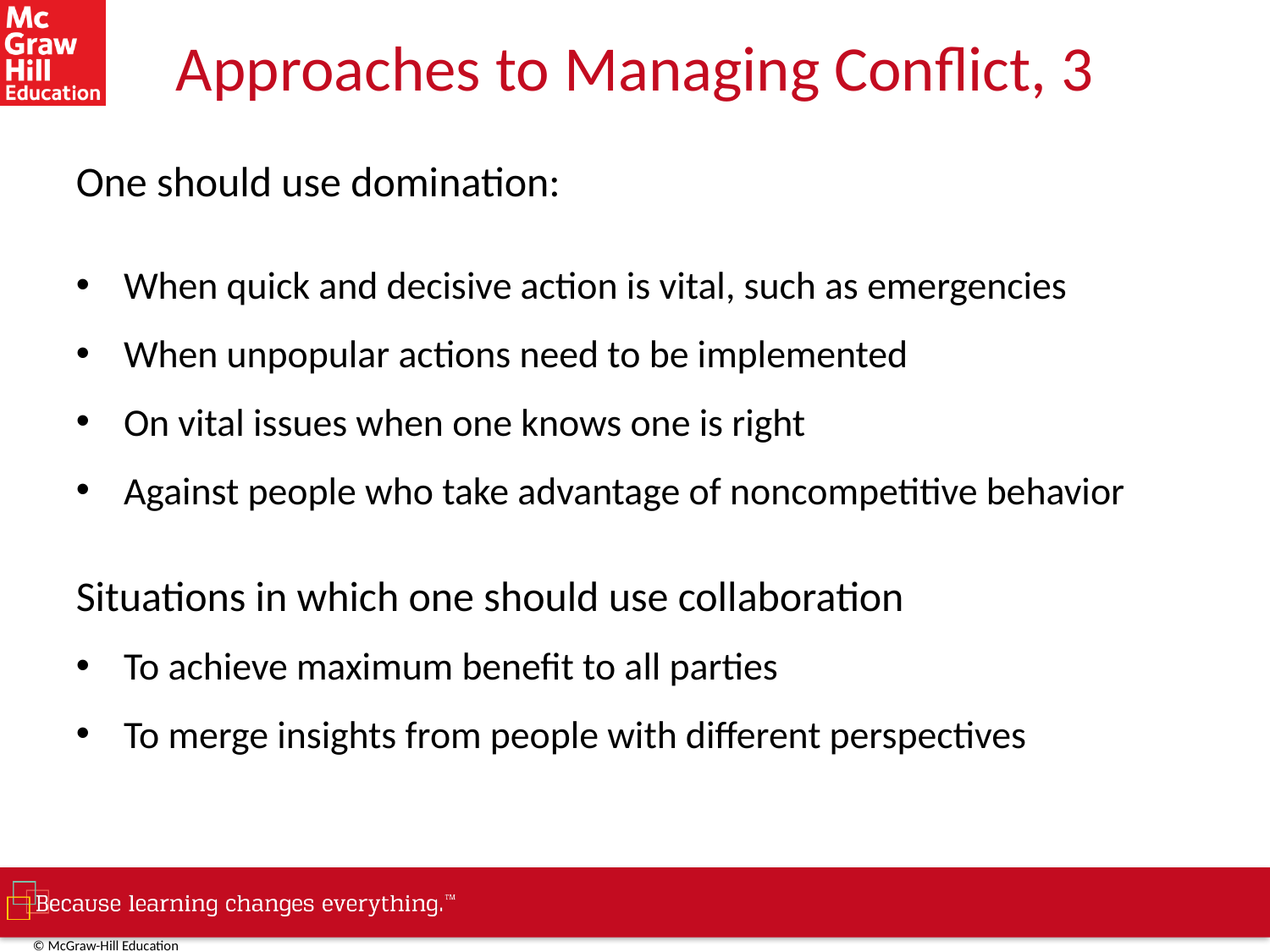

# Approaches to Managing Conflict, 3
One should use domination:

When quick and decisive action is vital, such as emergencies
When unpopular actions need to be implemented
On vital issues when one knows one is right
Against people who take advantage of noncompetitive behavior

Situations in which one should use collaboration
To achieve maximum benefit to all parties
To merge insights from people with different perspectives